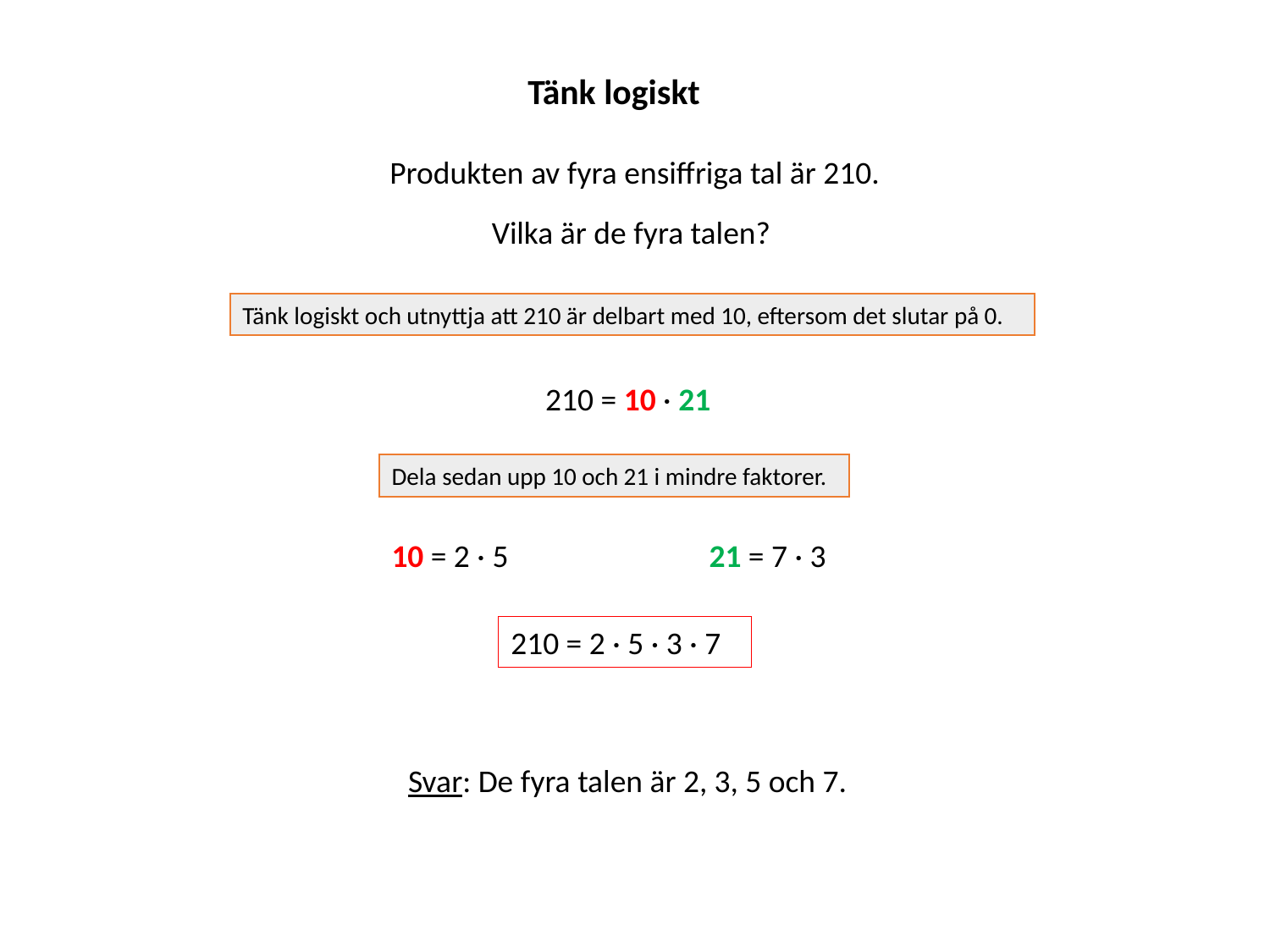

Tänk logiskt
Produkten av fyra ensiffriga tal är 210.

Vilka är de fyra talen?
Tänk logiskt och utnyttja att 210 är delbart med 10, eftersom det slutar på 0.
210 = 10 · 21
Dela sedan upp 10 och 21 i mindre faktorer.
10 = 2 · 5
21 = 7 · 3
210 = 2 · 5 · 3 · 7
Svar: De fyra talen är 2, 3, 5 och 7.